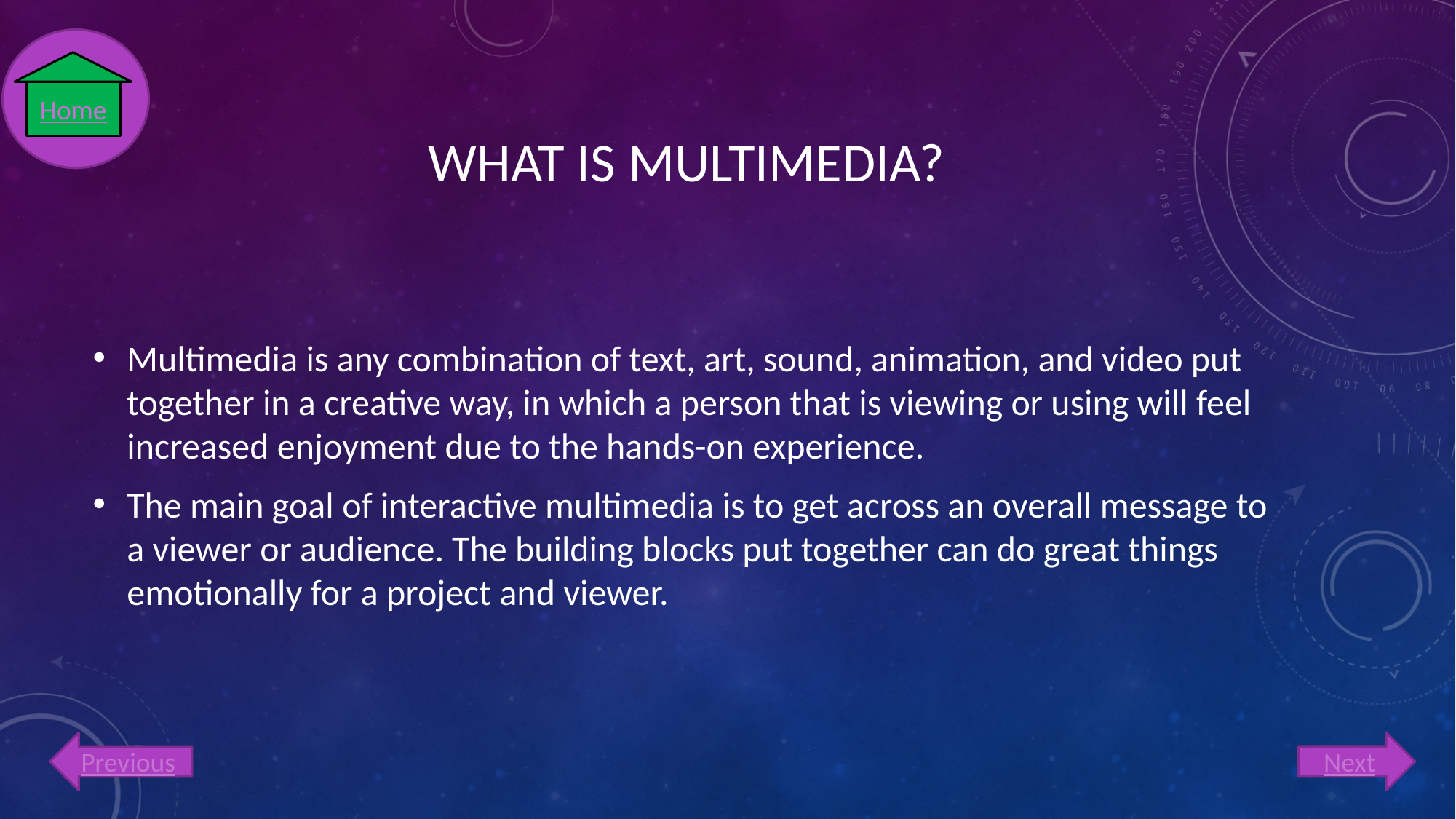

# What is Multimedia?
Home
Multimedia is any combination of text, art, sound, animation, and video put together in a creative way, in which a person that is viewing or using will feel increased enjoyment due to the hands-on experience.
The main goal of interactive multimedia is to get across an overall message to a viewer or audience. The building blocks put together can do great things emotionally for a project and viewer.
Previous
Next